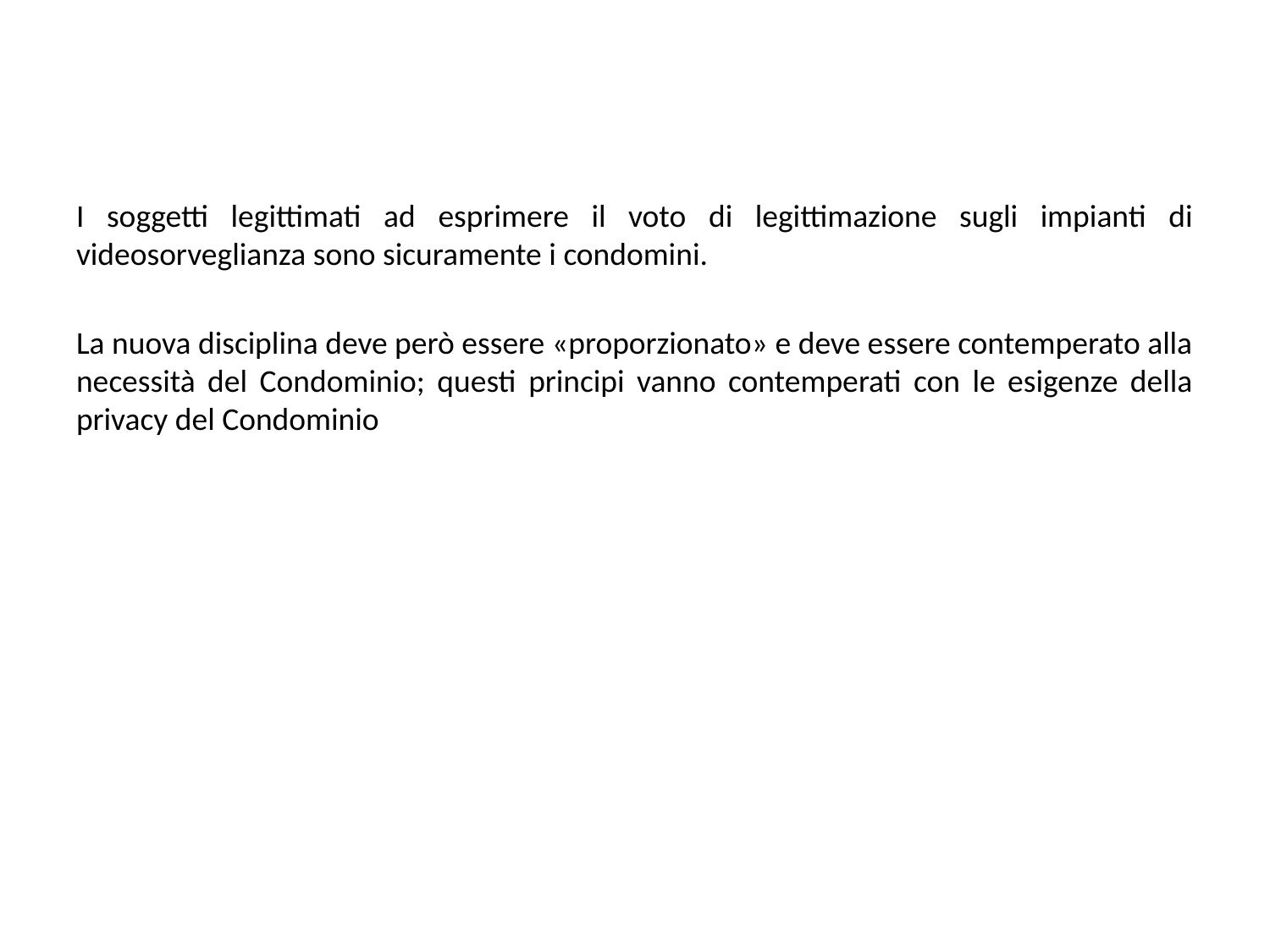

I soggetti legittimati ad esprimere il voto di legittimazione sugli impianti di videosorveglianza sono sicuramente i condomini.

La nuova disciplina deve però essere «proporzionato» e deve essere contemperato alla necessità del Condominio; questi principi vanno contemperati con le esigenze della privacy del Condominio